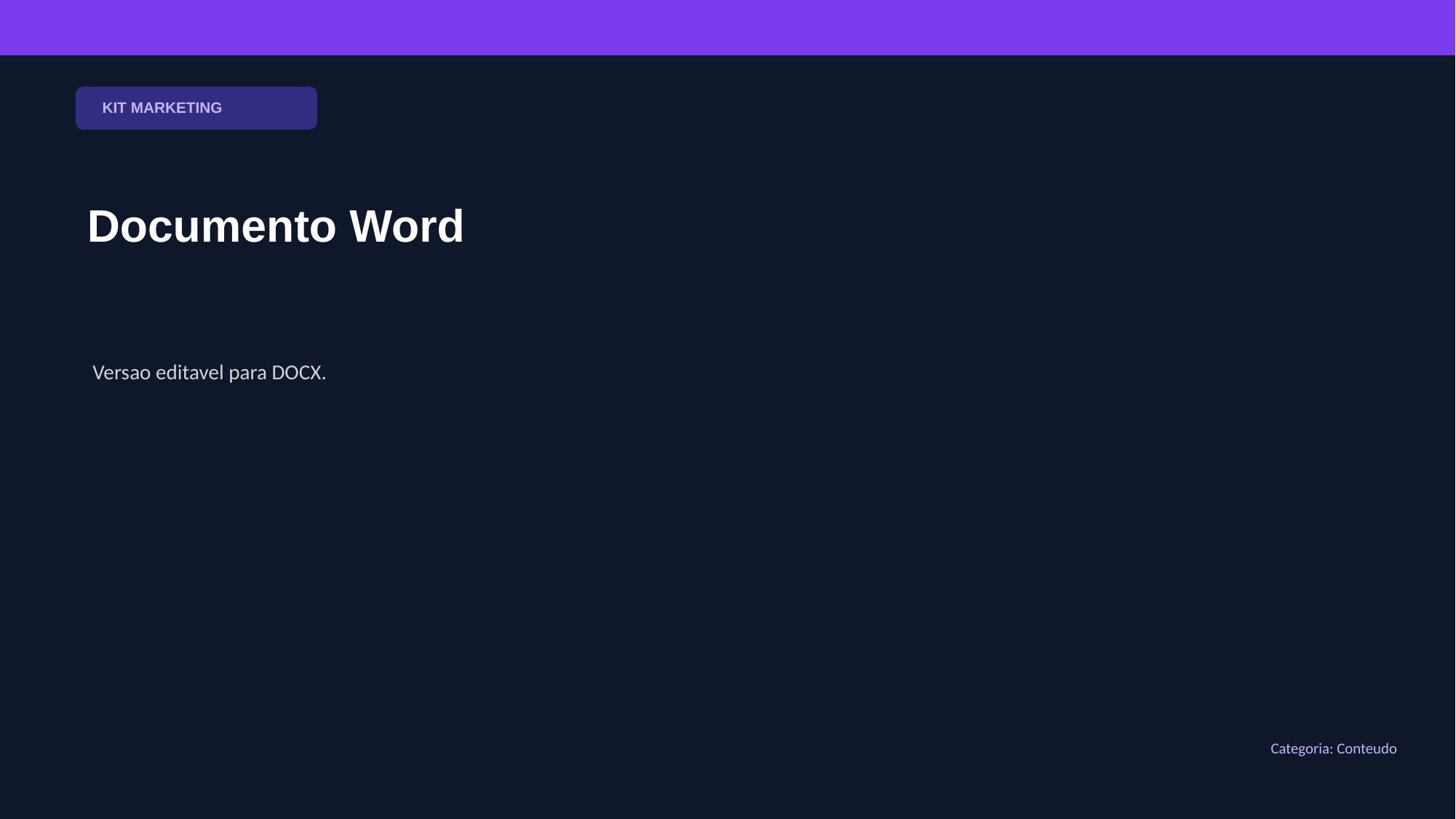

KIT MARKETING
Documento Word
Versao editavel para DOCX.
Categoria: Conteudo